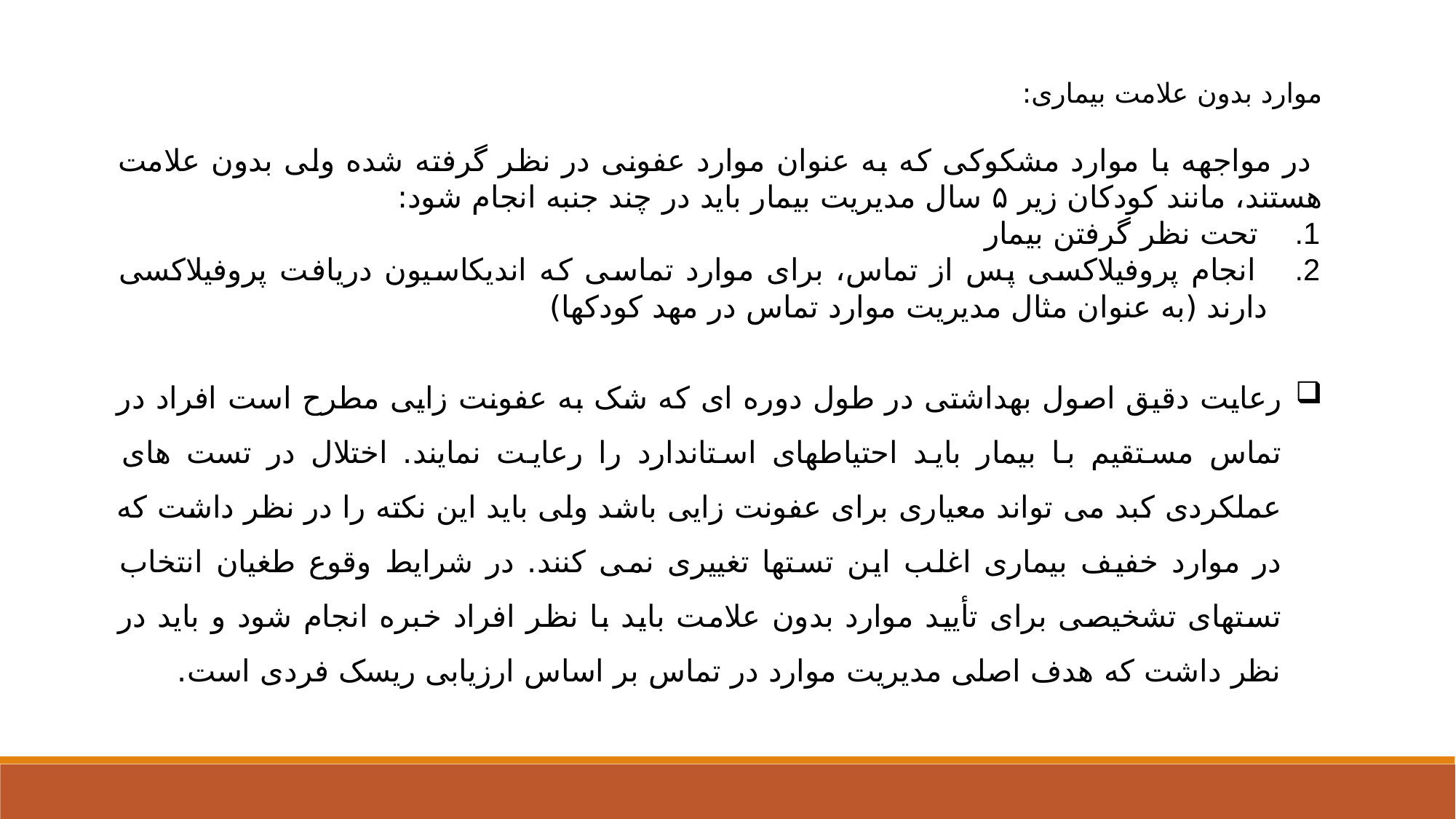

موارد بدون علامت بیماری:

 در مواجهه با موارد مشکوکی که به عنوان موارد عفونی در نظر گرفته شده ولی بدون علامت هستند، مانند کودکان زیر ۵ سال مدیریت بیمار باید در چند جنبه انجام شود:
 تحت نظر گرفتن بیمار
 انجام پروفیلاکسی پس از تماس، برای موارد تماسی که اندیکاسیون دریافت پروفیلاکسی دارند (به عنوان مثال مدیریت موارد تماس در مهد کودکها)

رعایت دقیق اصول بهداشتی در طول دوره ای که شک به عفونت زایی مطرح است افراد در تماس مستقیم با بیمار باید احتیاطهای استاندارد را رعایت نمایند. اختلال در تست های عملکردی کبد می تواند معیاری برای عفونت زایی باشد ولی باید این نکته را در نظر داشت که در موارد خفیف بیماری اغلب این تستها تغییری نمی کنند. در شرایط وقوع طغیان انتخاب تستهای تشخیصی برای تأیید موارد بدون علامت باید با نظر افراد خبره انجام شود و باید در نظر داشت که هدف اصلی مدیریت موارد در تماس بر اساس ارزیابی ریسک فردی است.